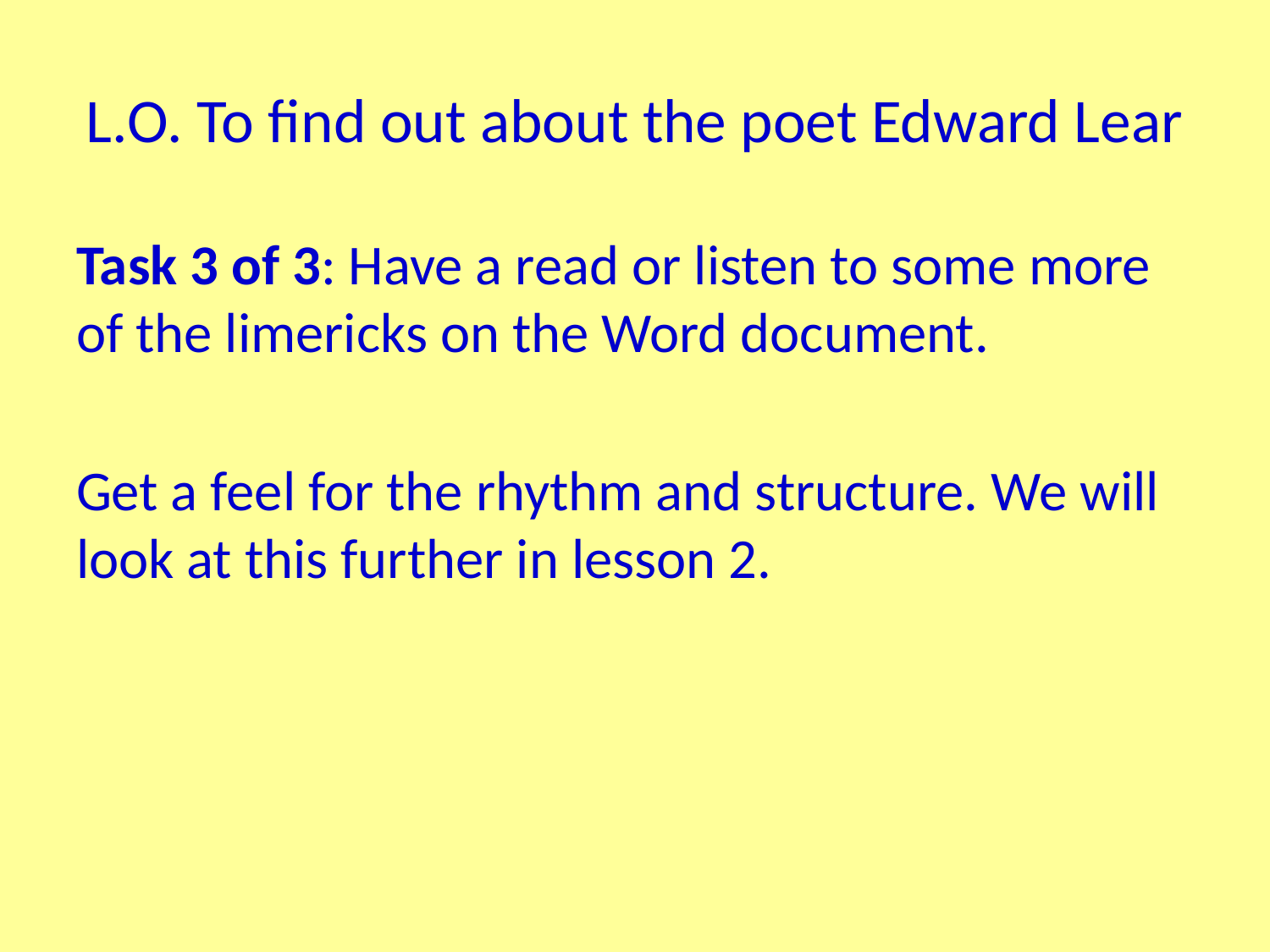

# L.O. To find out about the poet Edward Lear
Task 3 of 3: Have a read or listen to some more of the limericks on the Word document.

Get a feel for the rhythm and structure. We will look at this further in lesson 2.